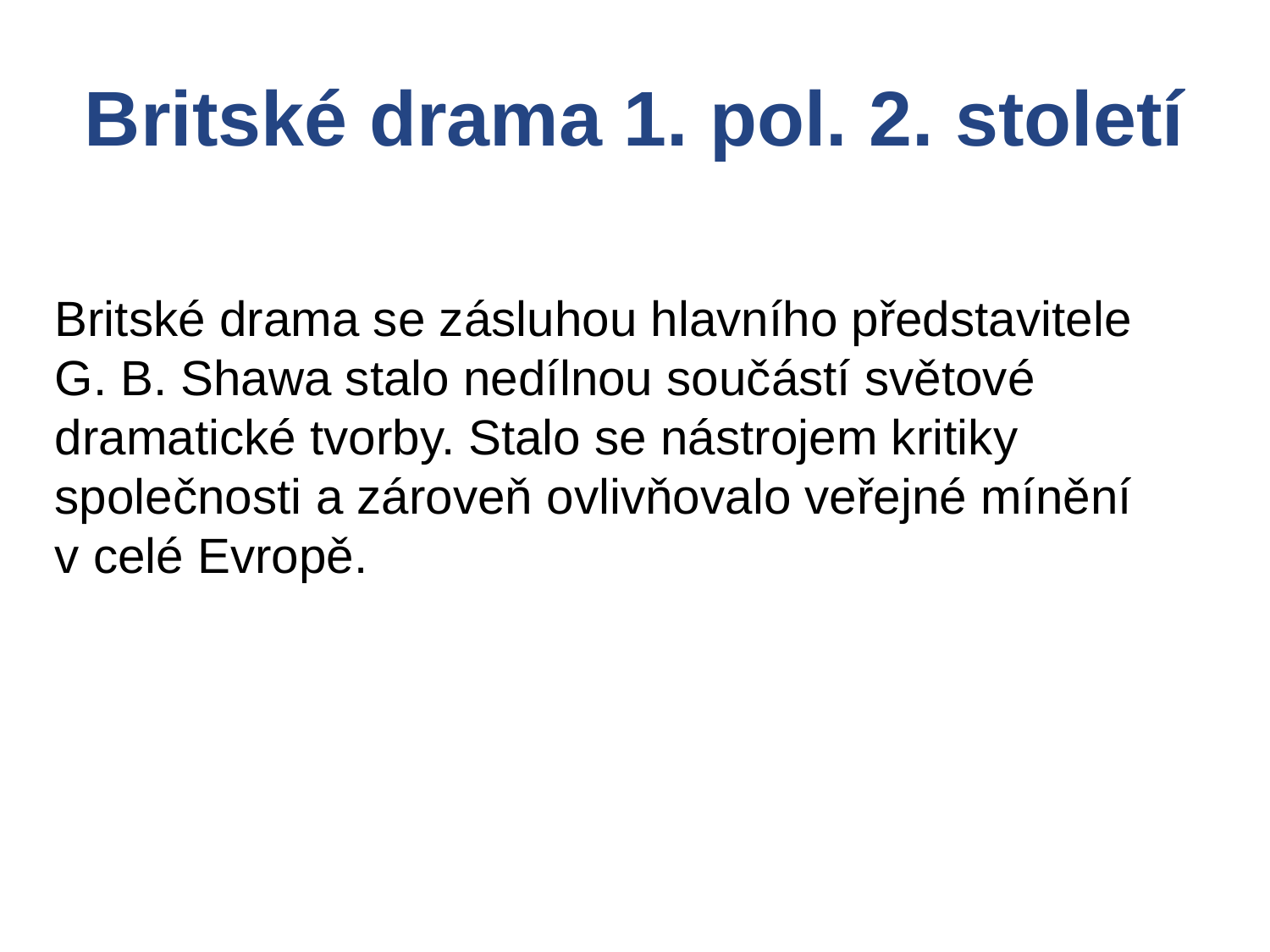

Britské drama 1. pol. 2. století
Britské drama se zásluhou hlavního představitele
G. B. Shawa stalo nedílnou součástí světové dramatické tvorby. Stalo se nástrojem kritiky společnosti a zároveň ovlivňovalo veřejné mínění
v celé Evropě.